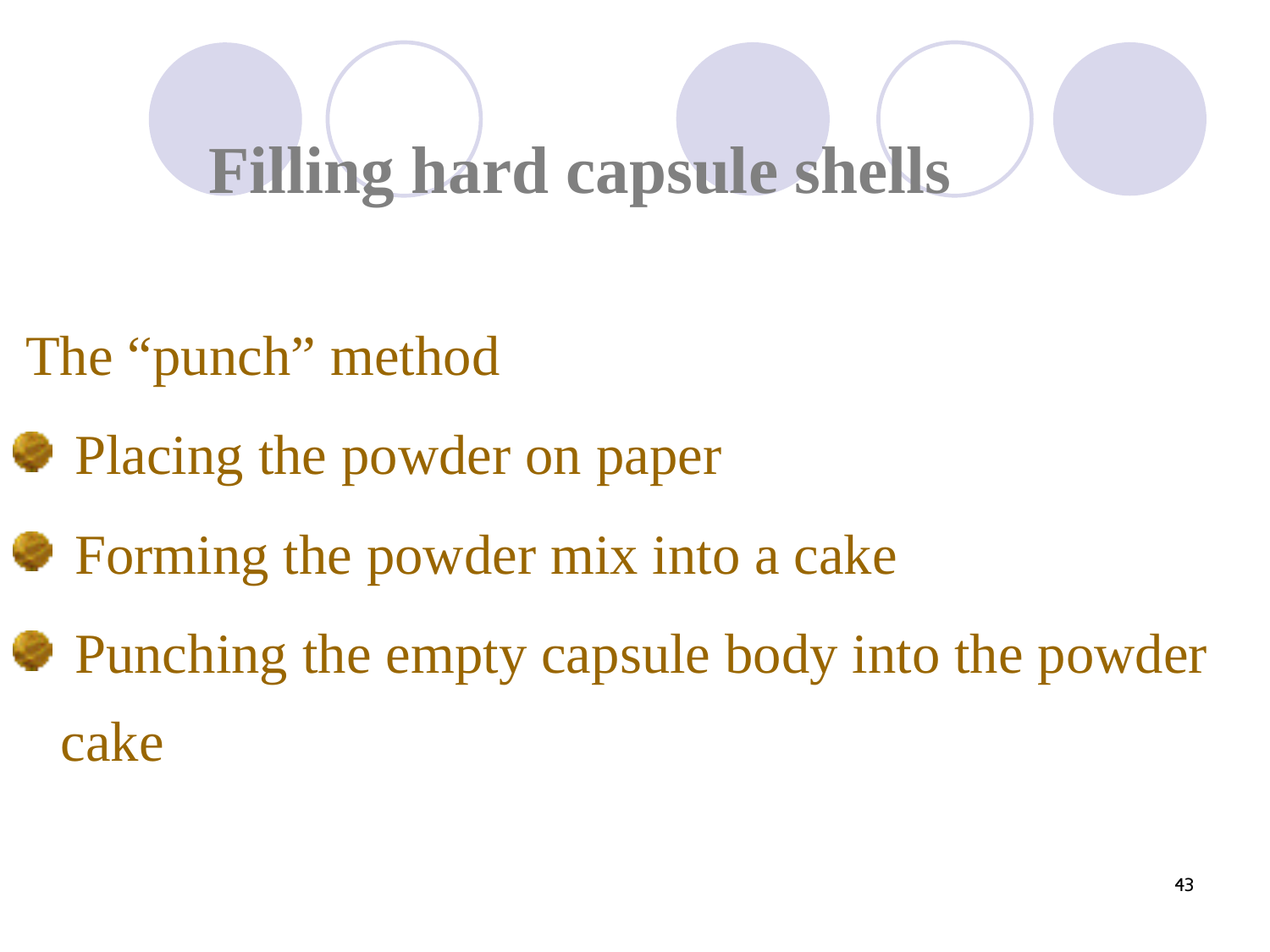

# Filling hard capsule shells

 The “punch” method
 Placing the powder on paper
 Forming the powder mix into a cake
 Punching the empty capsule body into the powder cake

43